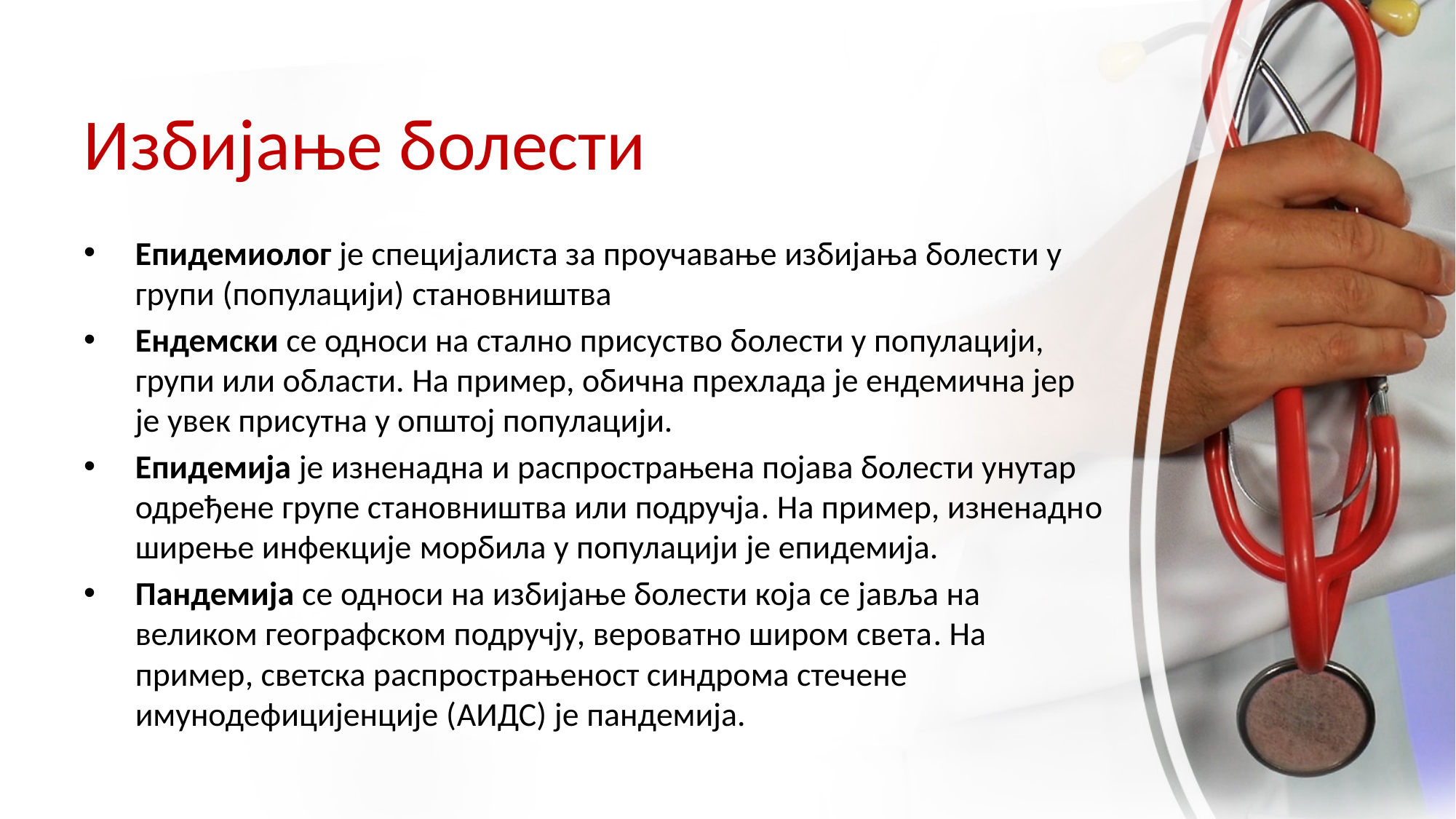

# Избијање болести
Епидемиолог​ је специјалиста за проучавање избијања болести у групи (популацији) становништва
Ендемски се односи на стално присуство болести у популацији, групи или области. На пример, обична прехлада је ендемична јер је увек присутна у општој популацији.
Епидемија је изненадна и распрострањена појава болести унутар одређене групе становништва или подручја. На пример, изненадно ширење инфекције морбила у популацији је епидемија.
Пандемија се односи на избијање болести која се јавља на великом географском подручју, вероватно широм света. На пример, светска распрострањеност синдрома стечене имунодефицијенције (АИДС) је пандемија.